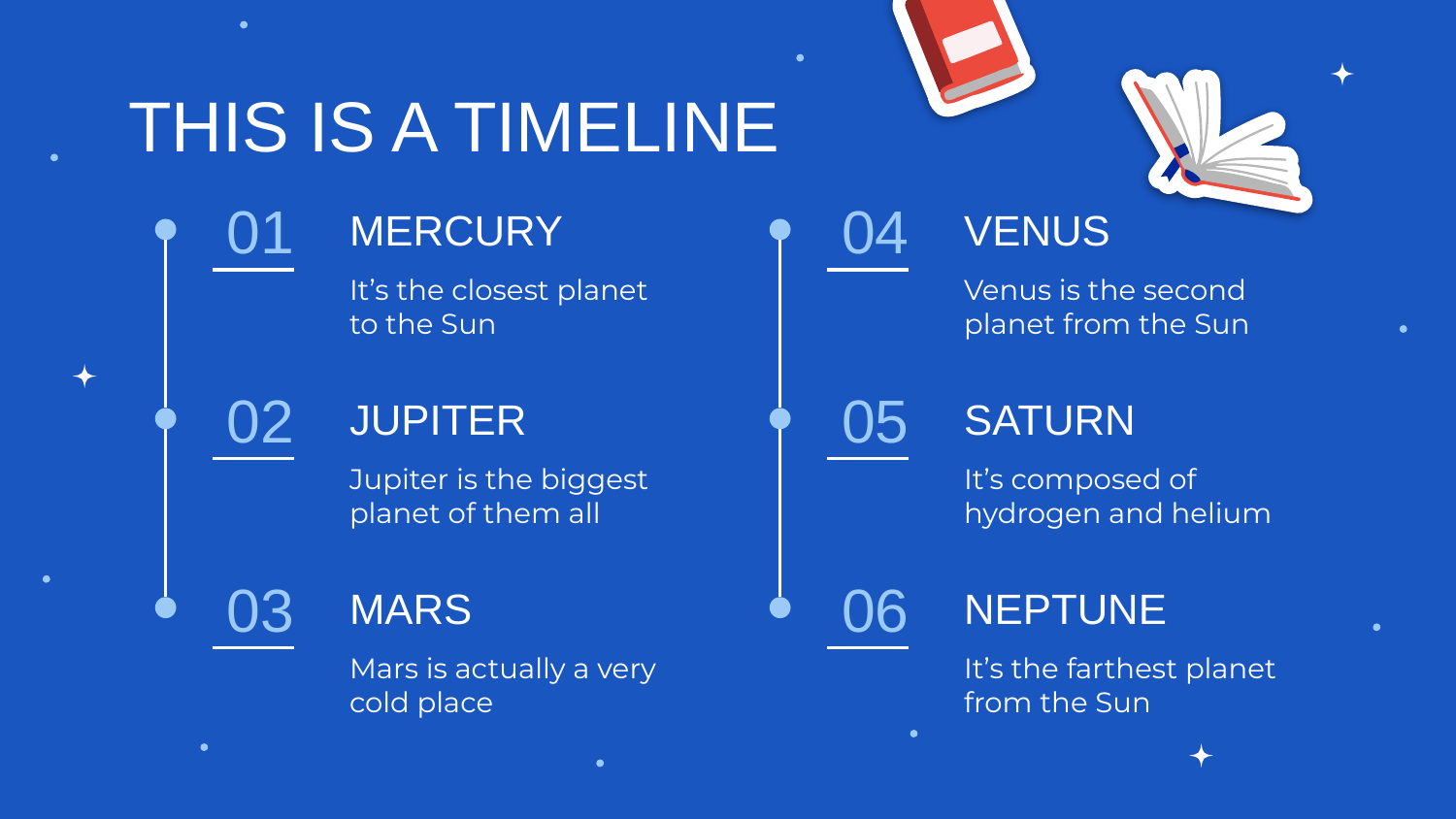

# THIS IS A TIMELINE
01
MERCURY
04
VENUS

It’s the closest planet to the Sun
Venus is the second planet from the Sun
02
05
JUPITER
SATURN

Jupiter is the biggest planet of them all
It’s composed of hydrogen and helium
MARS
NEPTUNE
03
06

Mars is actually a very cold place
It’s the farthest planet from the Sun